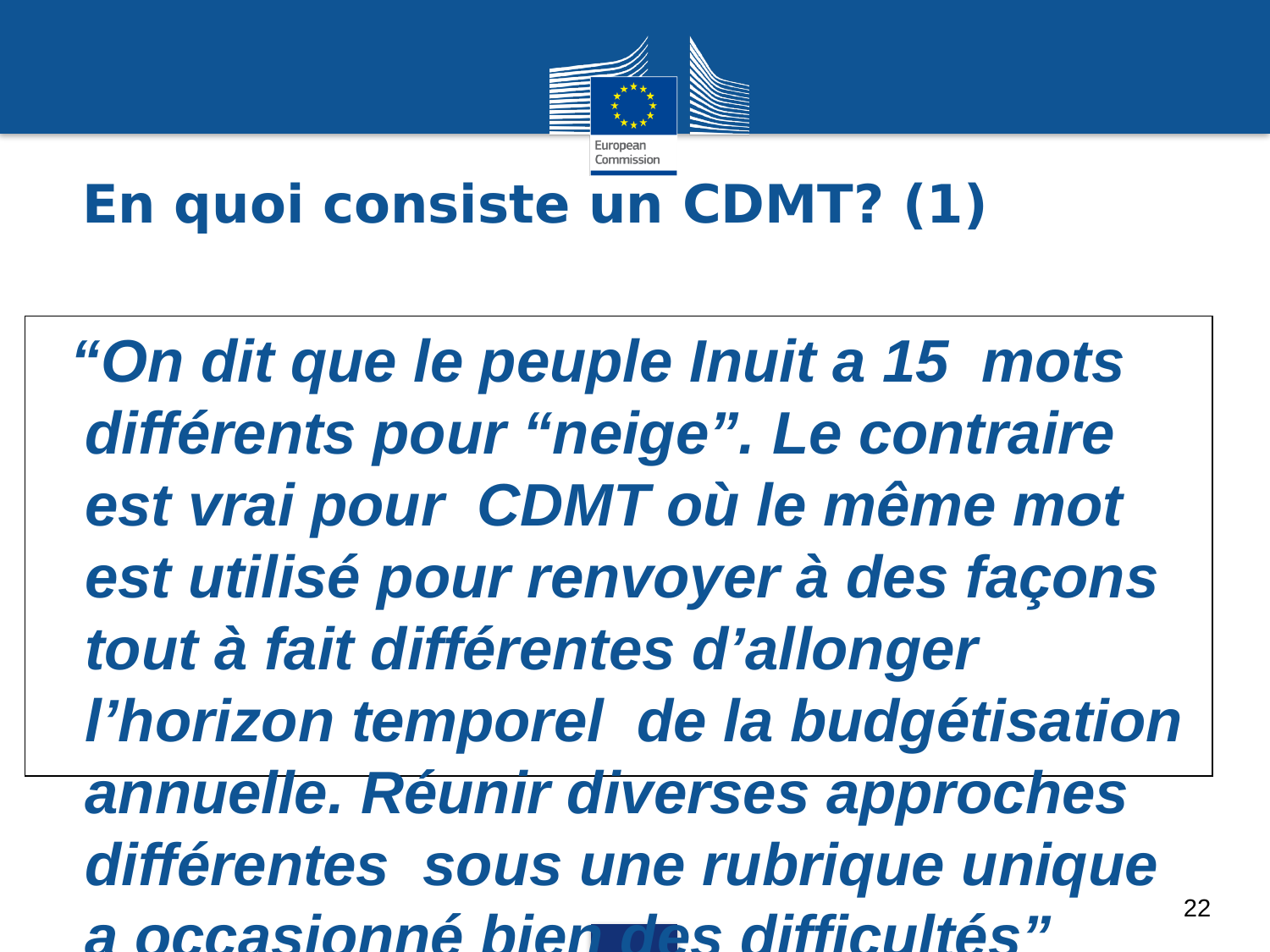

# En quoi consiste un CDMT? (1)
  “On dit que le peuple Inuit a 15  mots différents pour “neige”. Le contraire est vrai pour  CDMT où le même mot est utilisé pour renvoyer à des façons tout à fait différentes d’allonger l’horizon temporel  de la budgétisation annuelle. Réunir diverses approches différentes  sous une rubrique unique  a occasionné bien des difficultés”

Schiavo-Campo, “Potemkin Villages: 'The' MTEF in Developing Countries”  Public Budgeting and Finance, Summer 2009.
22